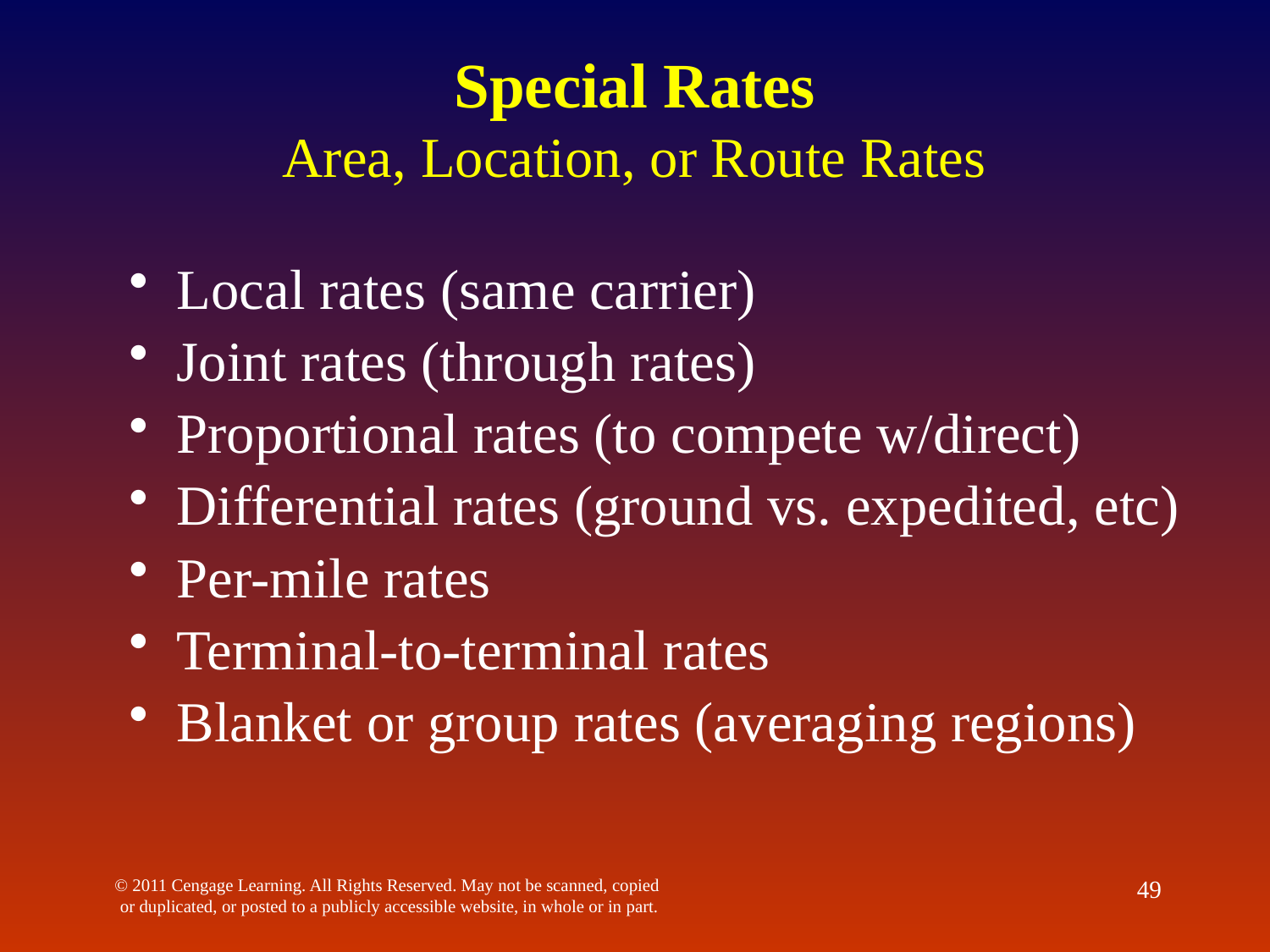

# Special Rates Area, Location, or Route Rates
Local rates (same carrier)
Joint rates (through rates)
Proportional rates (to compete w/direct)
Differential rates (ground vs. expedited, etc)
Per-mile rates
Terminal-to-terminal rates
Blanket or group rates (averaging regions)
© 2011 Cengage Learning. All Rights Reserved. May not be scanned, copied   or duplicated, or posted to a publicly accessible website, in whole or in part.
49